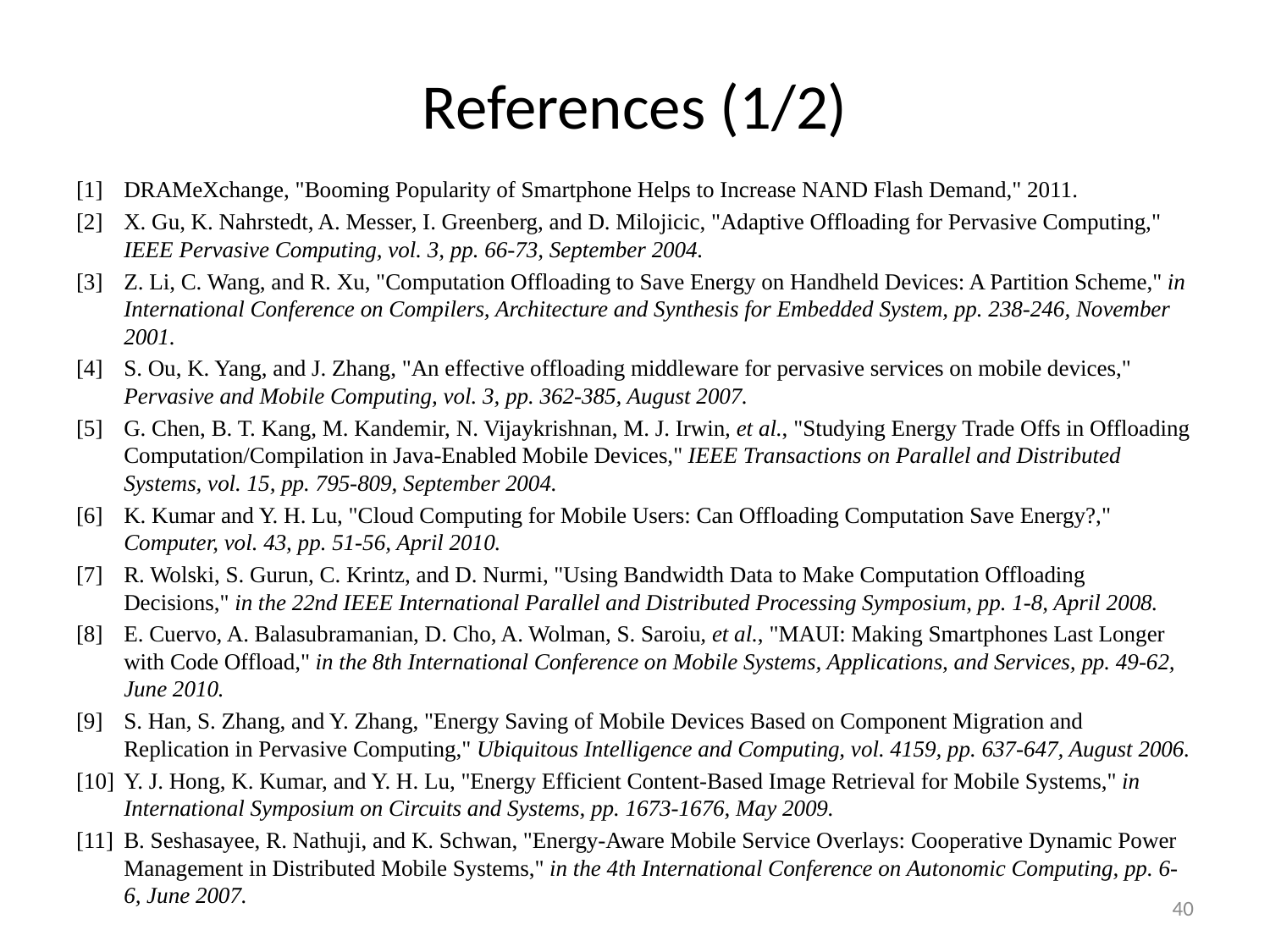

# References (1/2)
[1]	DRAMeXchange, "Booming Popularity of Smartphone Helps to Increase NAND Flash Demand," 2011.
[2]	X. Gu, K. Nahrstedt, A. Messer, I. Greenberg, and D. Milojicic, "Adaptive Offloading for Pervasive Computing," IEEE Pervasive Computing, vol. 3, pp. 66-73, September 2004.
[3]	Z. Li, C. Wang, and R. Xu, "Computation Offloading to Save Energy on Handheld Devices: A Partition Scheme," in International Conference on Compilers, Architecture and Synthesis for Embedded System, pp. 238-246, November 2001.
[4]	S. Ou, K. Yang, and J. Zhang, "An effective offloading middleware for pervasive services on mobile devices," Pervasive and Mobile Computing, vol. 3, pp. 362-385, August 2007.
[5]	G. Chen, B. T. Kang, M. Kandemir, N. Vijaykrishnan, M. J. Irwin, et al., "Studying Energy Trade Offs in Offloading Computation/Compilation in Java-Enabled Mobile Devices," IEEE Transactions on Parallel and Distributed Systems, vol. 15, pp. 795-809, September 2004.
[6]	K. Kumar and Y. H. Lu, "Cloud Computing for Mobile Users: Can Offloading Computation Save Energy?," Computer, vol. 43, pp. 51-56, April 2010.
[7]	R. Wolski, S. Gurun, C. Krintz, and D. Nurmi, "Using Bandwidth Data to Make Computation Offloading Decisions," in the 22nd IEEE International Parallel and Distributed Processing Symposium, pp. 1-8, April 2008.
[8]	E. Cuervo, A. Balasubramanian, D. Cho, A. Wolman, S. Saroiu, et al., "MAUI: Making Smartphones Last Longer with Code Offload," in the 8th International Conference on Mobile Systems, Applications, and Services, pp. 49-62, June 2010.
[9]	S. Han, S. Zhang, and Y. Zhang, "Energy Saving of Mobile Devices Based on Component Migration and Replication in Pervasive Computing," Ubiquitous Intelligence and Computing, vol. 4159, pp. 637-647, August 2006.
[10]	Y. J. Hong, K. Kumar, and Y. H. Lu, "Energy Efficient Content-Based Image Retrieval for Mobile Systems," in International Symposium on Circuits and Systems, pp. 1673-1676, May 2009.
[11]	B. Seshasayee, R. Nathuji, and K. Schwan, "Energy-Aware Mobile Service Overlays: Cooperative Dynamic Power Management in Distributed Mobile Systems," in the 4th International Conference on Autonomic Computing, pp. 6-6, June 2007.

40